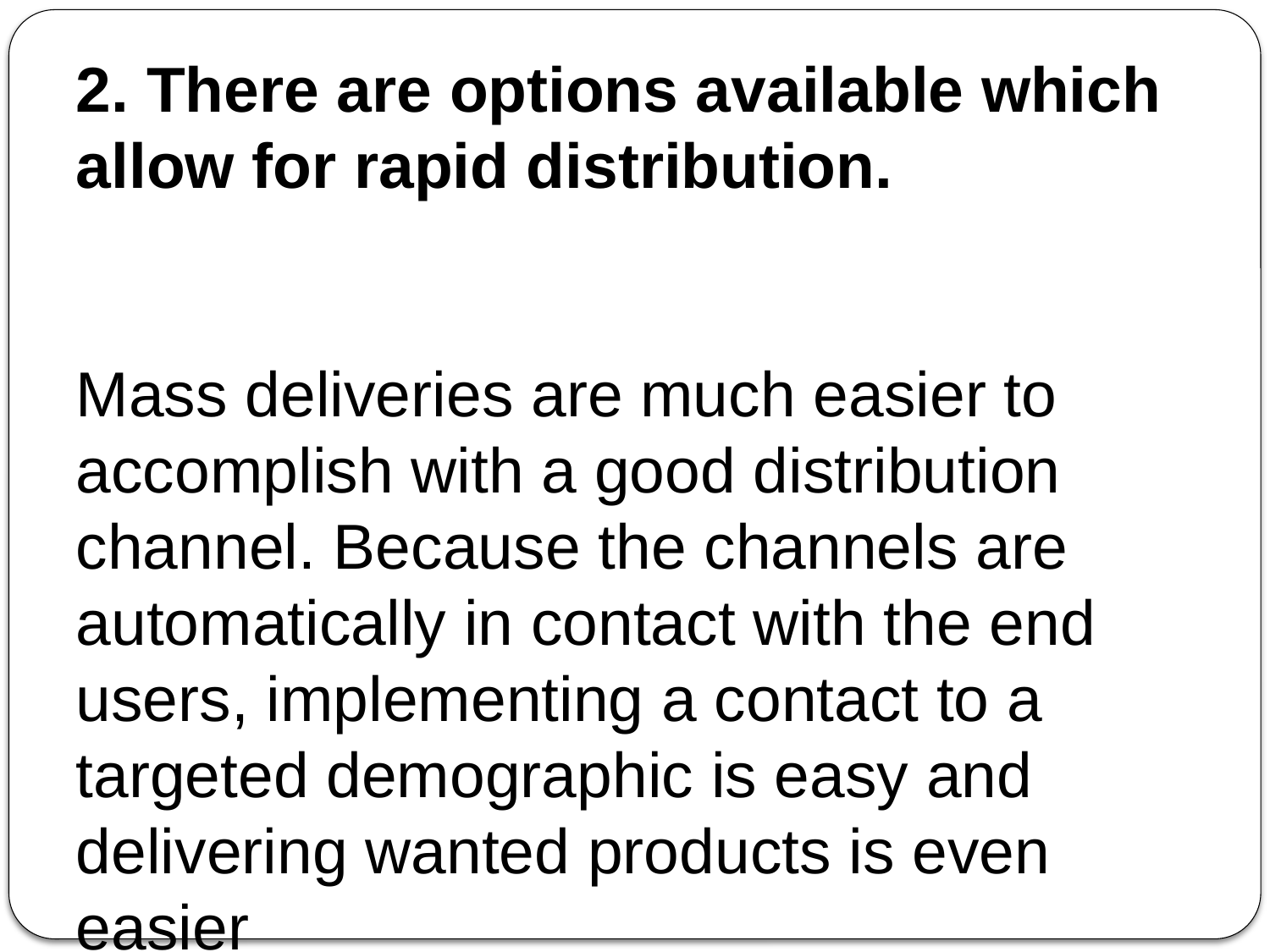

2. There are options available which allow for rapid distribution.

Mass deliveries are much easier to accomplish with a good distribution channel. Because the channels are automatically in contact with the end users, implementing a contact to a targeted demographic is easy and delivering wanted products is even easier